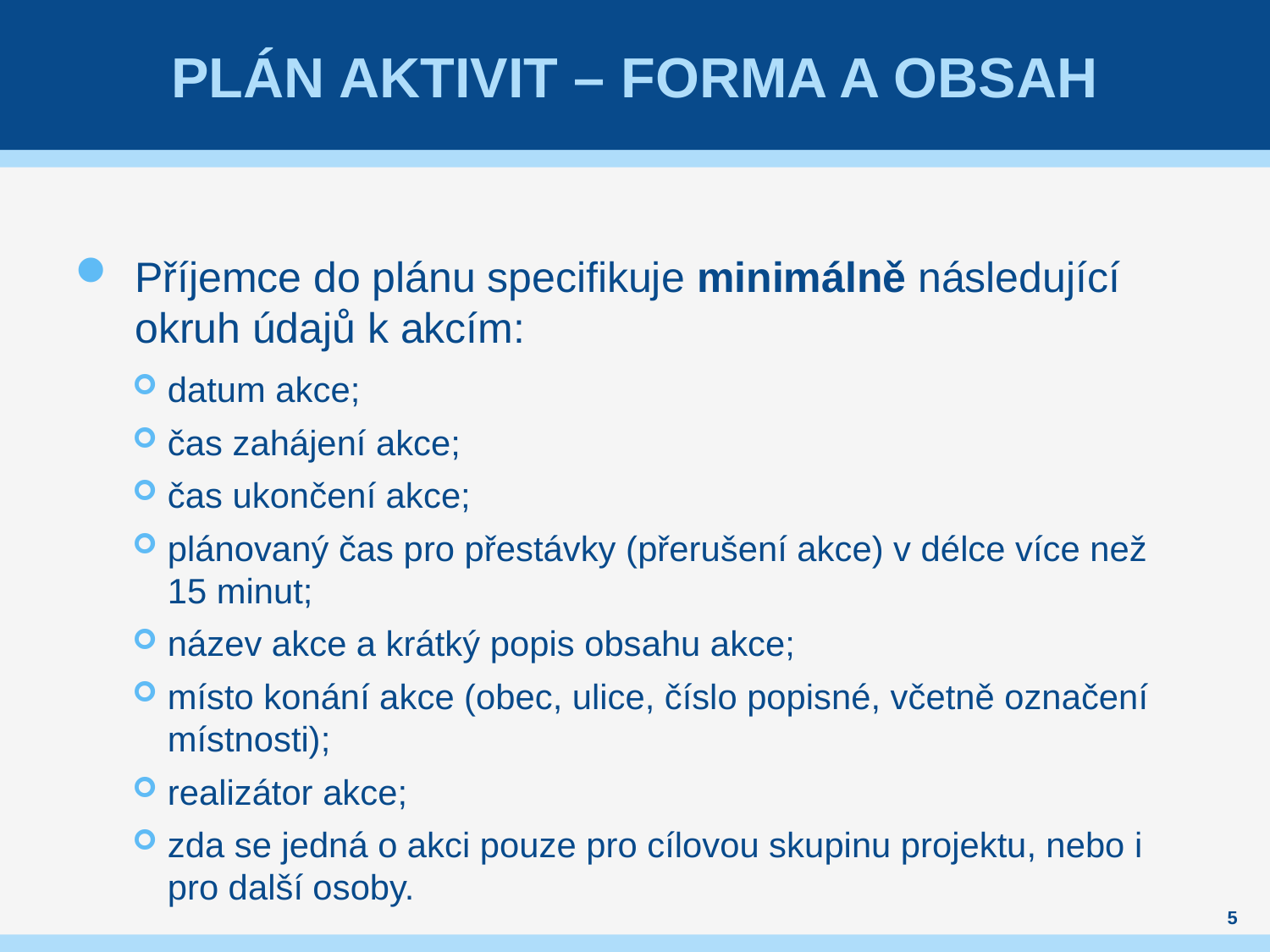

# Plán aktivit – Forma a obsah
Příjemce do plánu specifikuje minimálně následující okruh údajů k akcím:
datum akce;
čas zahájení akce;
čas ukončení akce;
plánovaný čas pro přestávky (přerušení akce) v délce více než 15 minut;
název akce a krátký popis obsahu akce;
místo konání akce (obec, ulice, číslo popisné, včetně označení místnosti);
realizátor akce;
zda se jedná o akci pouze pro cílovou skupinu projektu, nebo i pro další osoby.

5